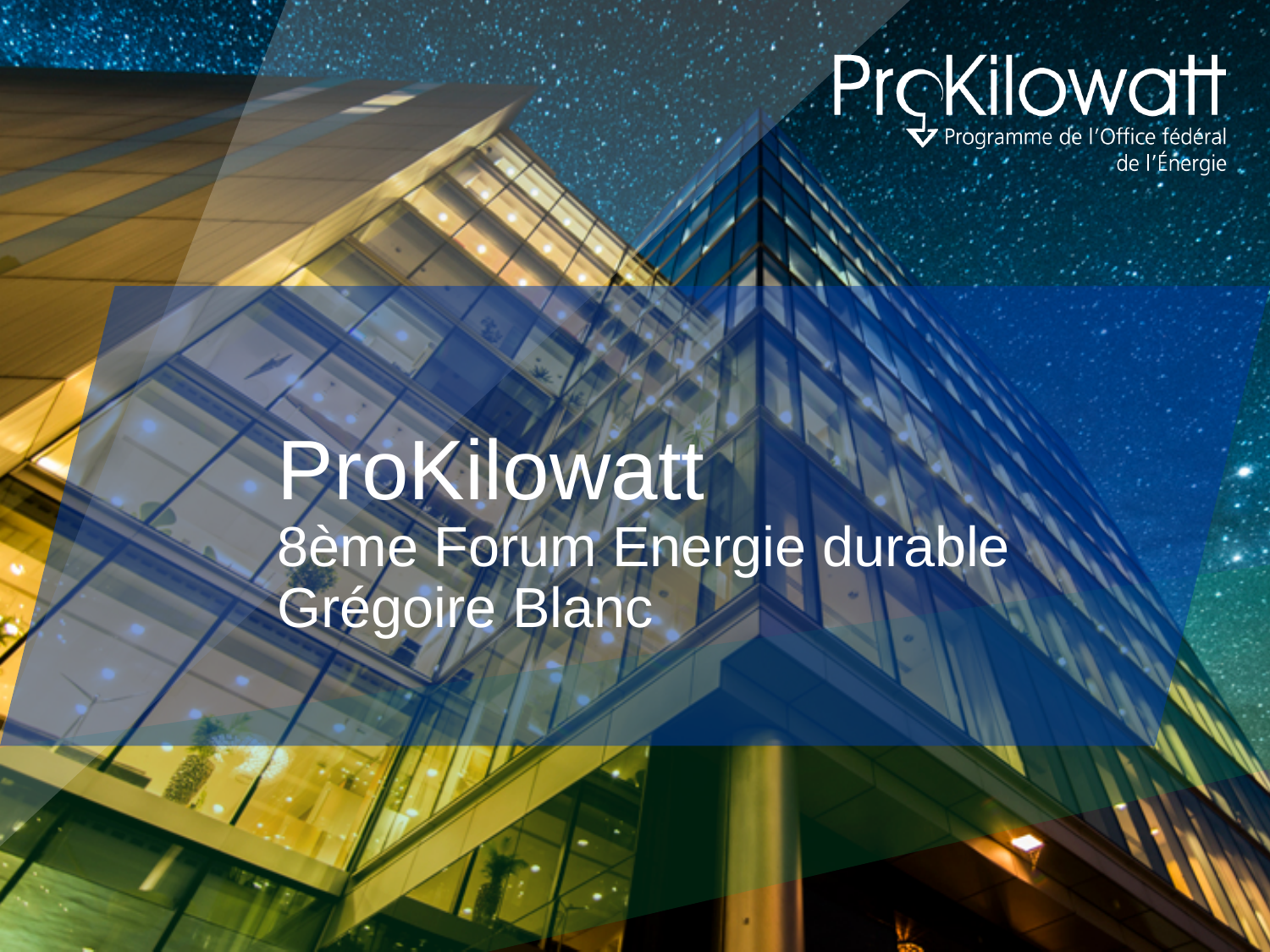

# ProKilowatt 8ème Forum Energie durable Grégoire Blanc